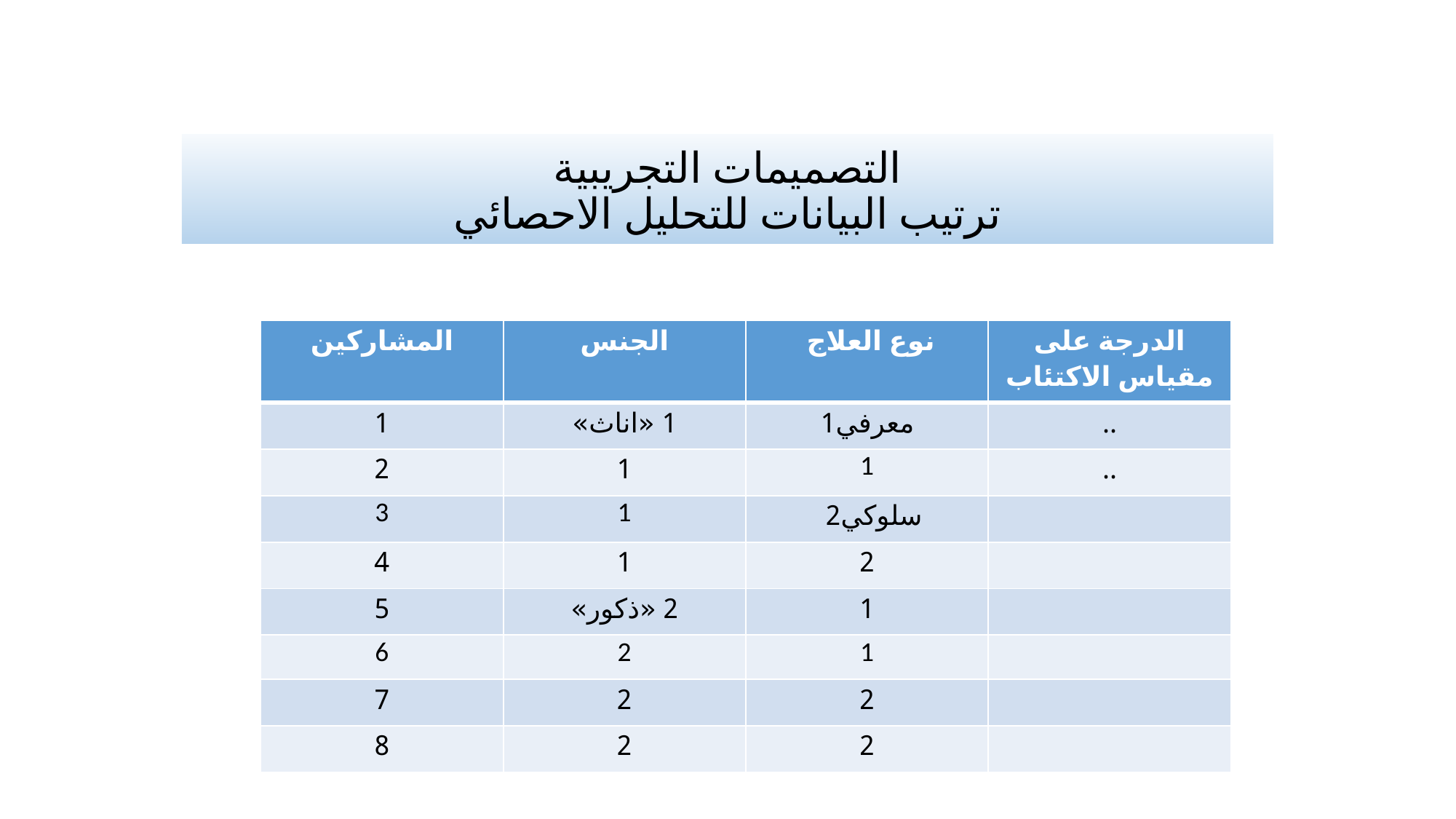

# التصميمات التجريبية ترتيب البيانات للتحليل الاحصائي

| المشاركين | الجنس | نوع العلاج | الدرجة على مقياس الاكتئاب |
| --- | --- | --- | --- |
| 1 | 1 «اناث» | معرفي1 | .. |
| 2 | 1 | 1 | .. |
| 3 | 1 | سلوكي2 |  |
| 4 | 1 | 2 |  |
| 5 | 2 «ذكور» | 1 |  |
| 6 | 2 | 1 |  |
| 7 | 2 | 2 |  |
| 8 | 2 | 2 |  |